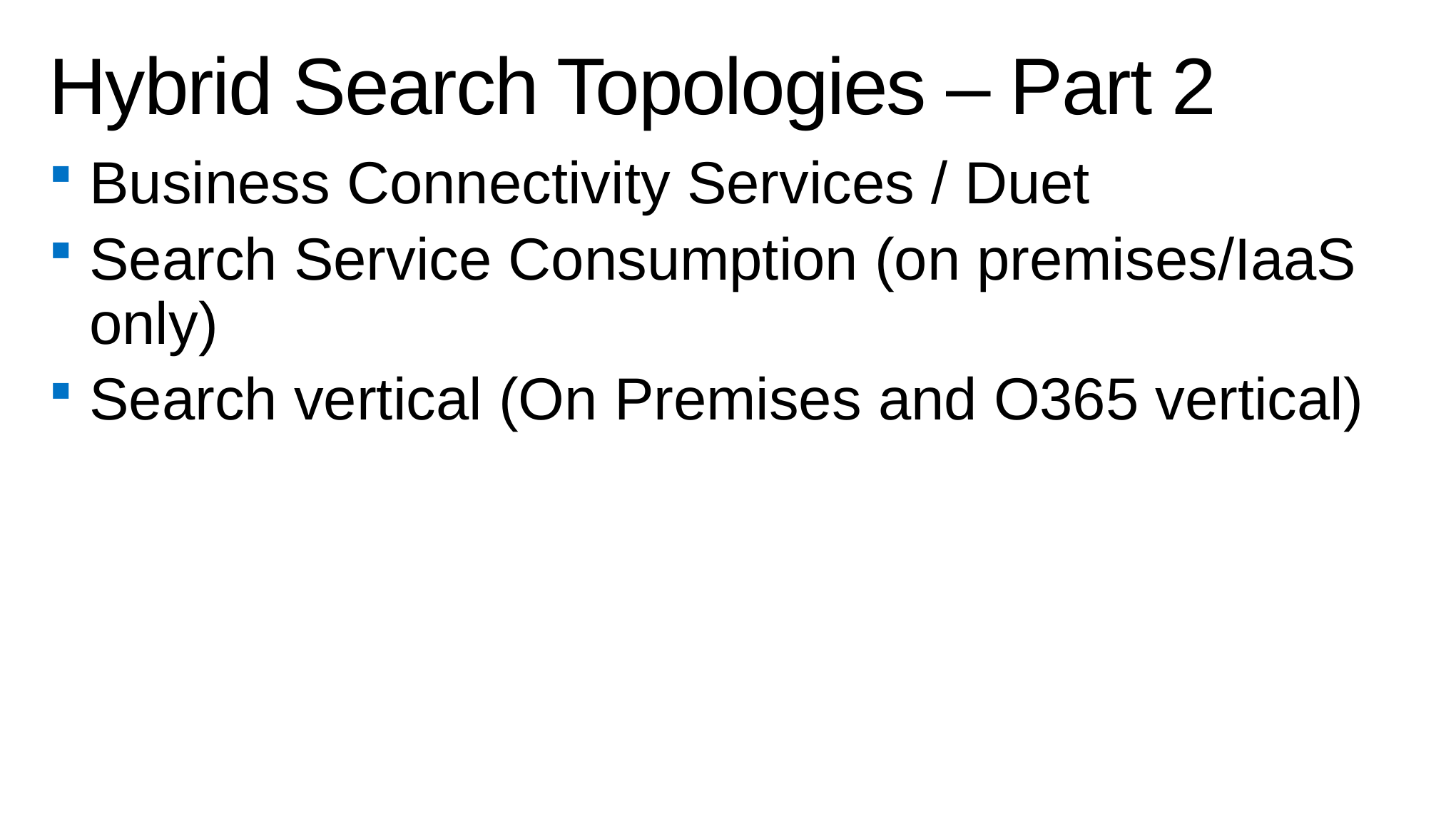

# Hybrid Search Topologies – Part 2
Business Connectivity Services / Duet
Search Service Consumption (on premises/IaaS only)
Search vertical (On Premises and O365 vertical)